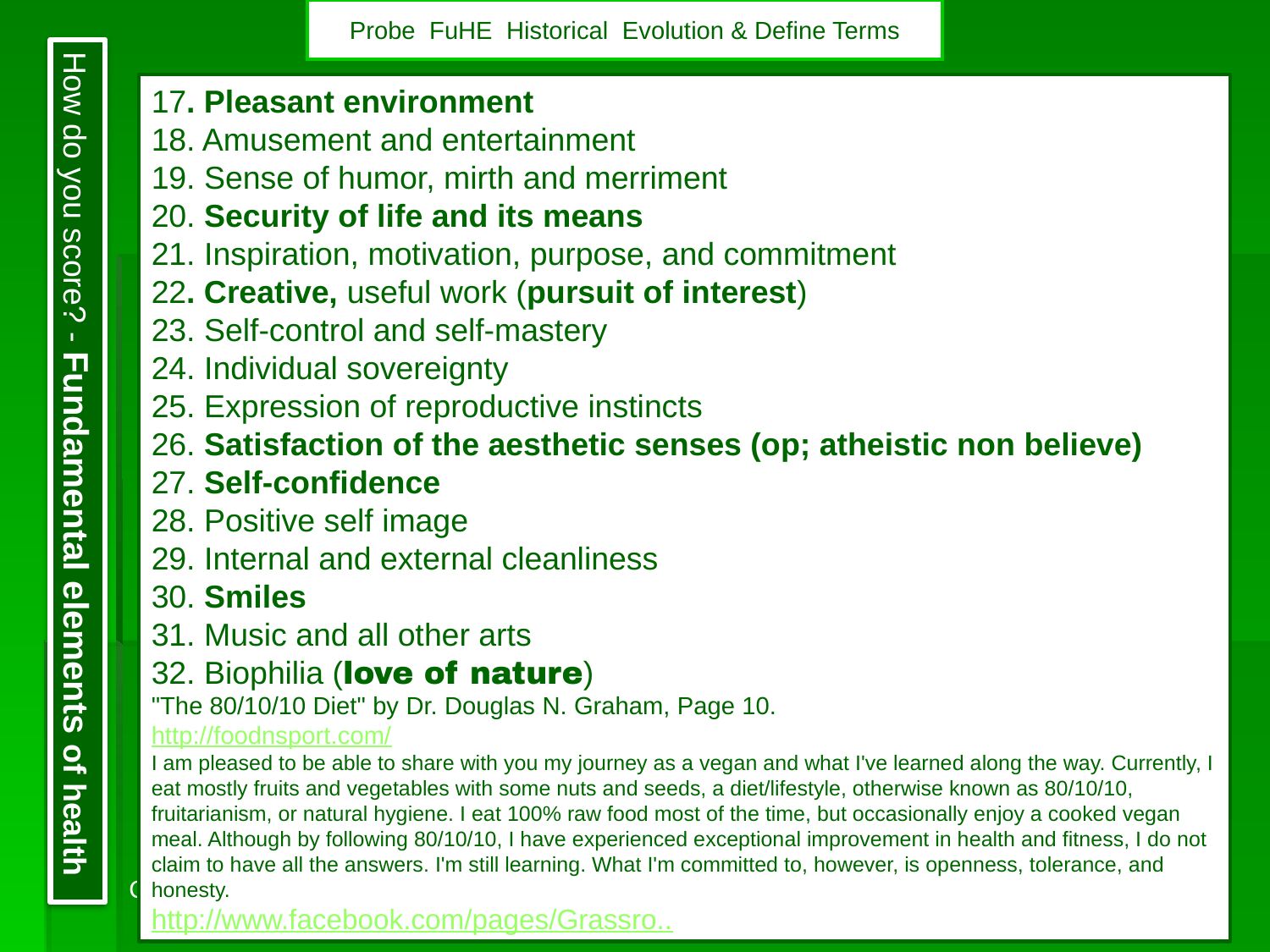

Probe  FuHE  Historical  Evolution & Define Terms
17. Pleasant environment
18. Amusement and entertainment
19. Sense of humor, mirth and merriment 
20. Security of life and its means
21. Inspiration, motivation, purpose, and commitment
22. Creative, useful work (pursuit of interest)
23. Self-control and self-mastery
24. Individual sovereignty 
25. Expression of reproductive instincts 
26. Satisfaction of the aesthetic senses (op; atheistic non believe)
27. Self-confidence
28. Positive self image
29. Internal and external cleanliness
30. Smiles
31. Music and all other arts
32. Biophilia (love of nature)
"The 80/10/10 Diet" by Dr. Douglas N. Graham, Page 10.
http://foodnsport.com/
I am pleased to be able to share with you my journey as a vegan and what I've learned along the way. Currently, I eat mostly fruits and vegetables with some nuts and seeds, a diet/lifestyle, otherwise known as 80/10/10, fruitarianism, or natural hygiene. I eat 100% raw food most of the time, but occasionally enjoy a cooked vegan meal. Although by following 80/10/10, I have experienced exceptional improvement in health and fitness, I do not claim to have all the answers. I'm still learning. What I'm committed to, however, is openness, tolerance, and honesty.
http://www.facebook.com/pages/Grassro..
How do you score? - Fundamental elements of health
CHS382
Johali1stFUHE2016
22